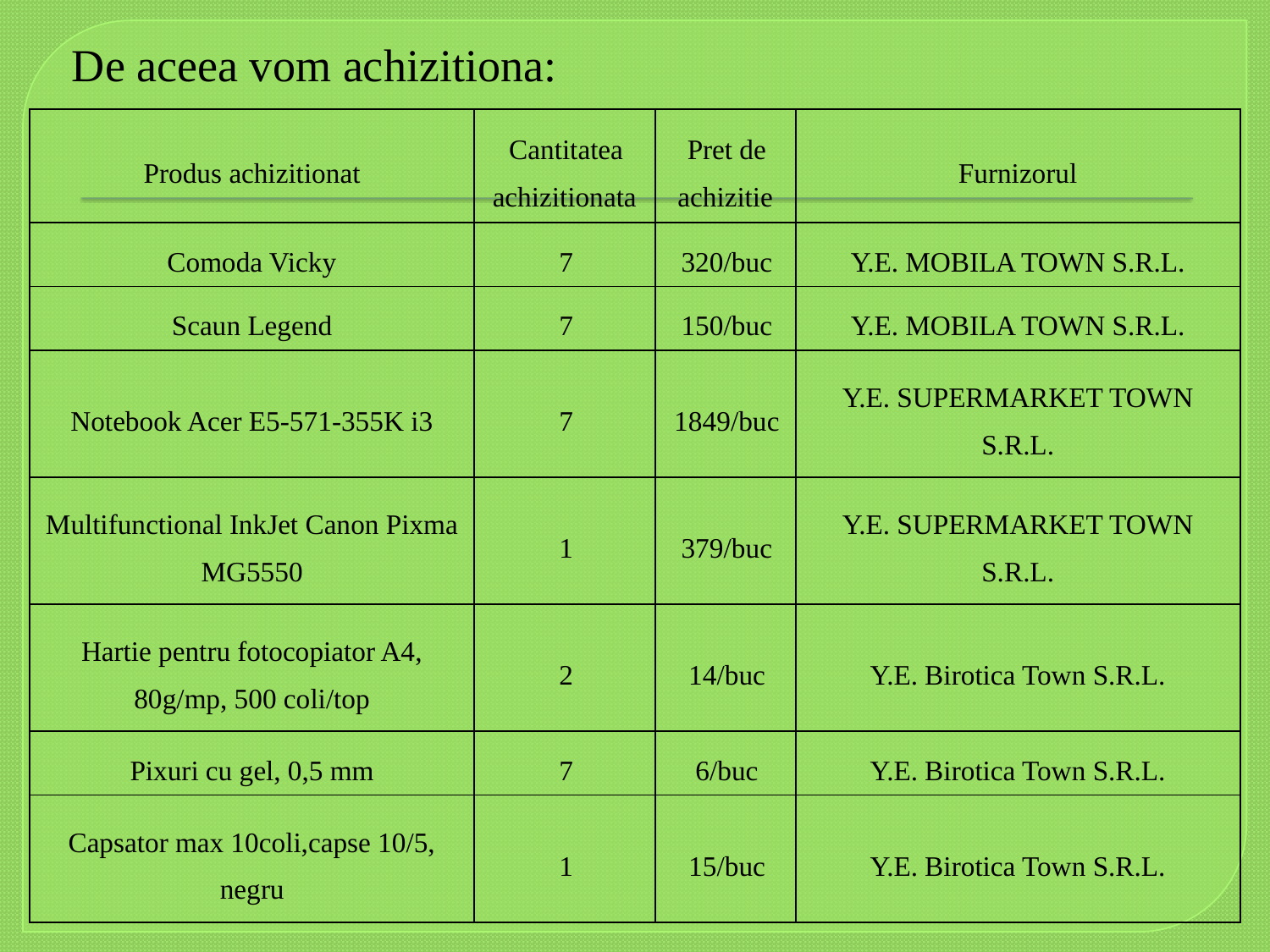

De aceea vom achizitiona:
| Produs achizitionat | Cantitatea achizitionata | Pret de achizitie | Furnizorul |
| --- | --- | --- | --- |
| Comoda Vicky | 7 | 320/buc | Y.E. MOBILA TOWN S.R.L. |
| Scaun Legend | 7 | 150/buc | Y.E. MOBILA TOWN S.R.L. |
| Notebook Acer E5-571-355K i3 | 7 | 1849/buc | Y.E. SUPERMARKET TOWN S.R.L. |
| Multifunctional InkJet Canon Pixma MG5550 | 1 | 379/buc | Y.E. SUPERMARKET TOWN S.R.L. |
| Hartie pentru fotocopiator A4, 80g/mp, 500 coli/top | 2 | 14/buc | Y.E. Birotica Town S.R.L. |
| Pixuri cu gel, 0,5 mm | 7 | 6/buc | Y.E. Birotica Town S.R.L. |
| Capsator max 10coli,capse 10/5, negru | 1 | 15/buc | Y.E. Birotica Town S.R.L. |